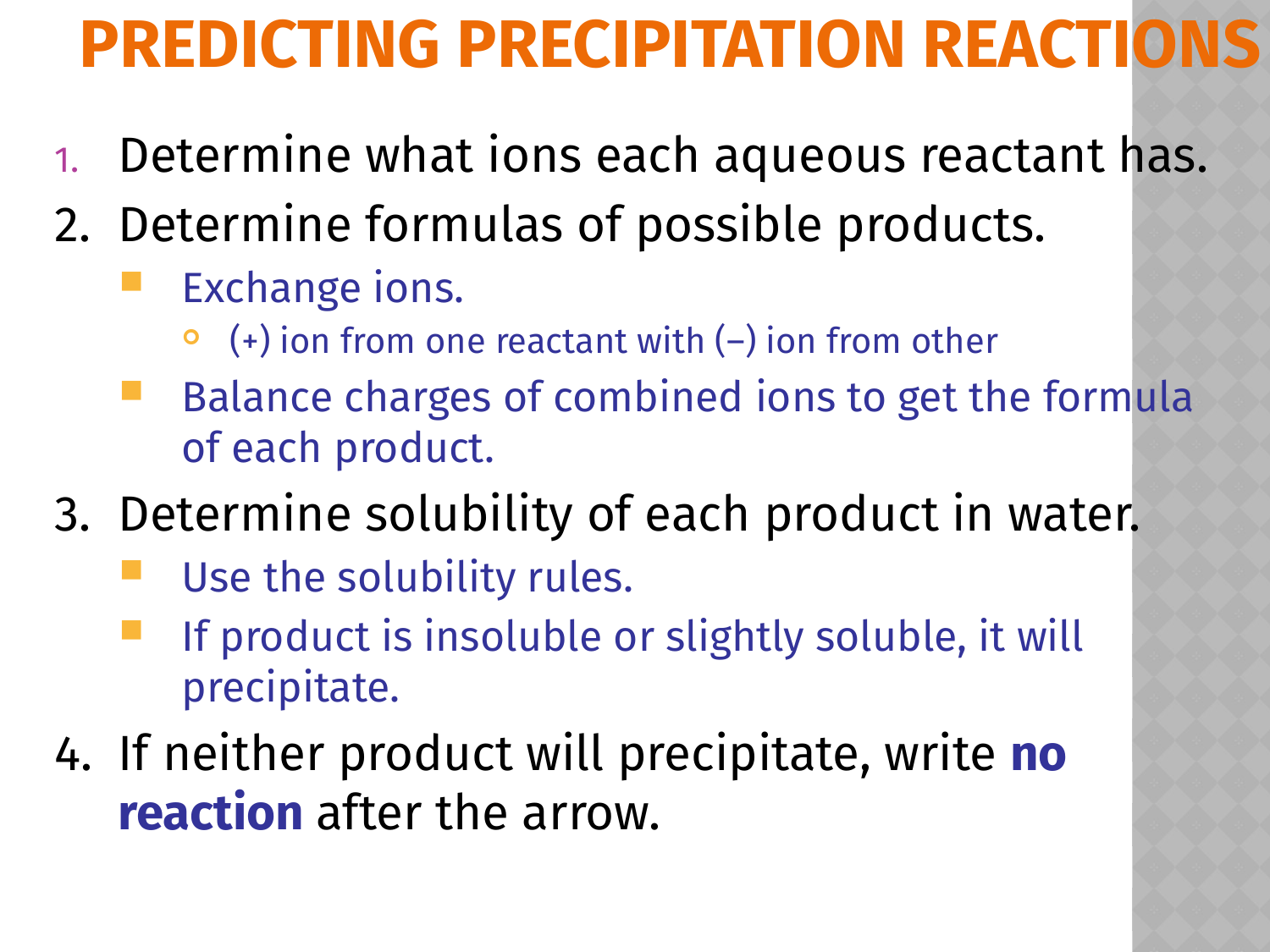

# Predicting Precipitation Reactions
Determine what ions each aqueous reactant has.
2.	Determine formulas of possible products.
Exchange ions.
(+) ion from one reactant with (–) ion from other
Balance charges of combined ions to get the formula of each product.
3.	Determine solubility of each product in water.
Use the solubility rules.
If product is insoluble or slightly soluble, it will precipitate.
4.	If neither product will precipitate, write no reaction after the arrow.